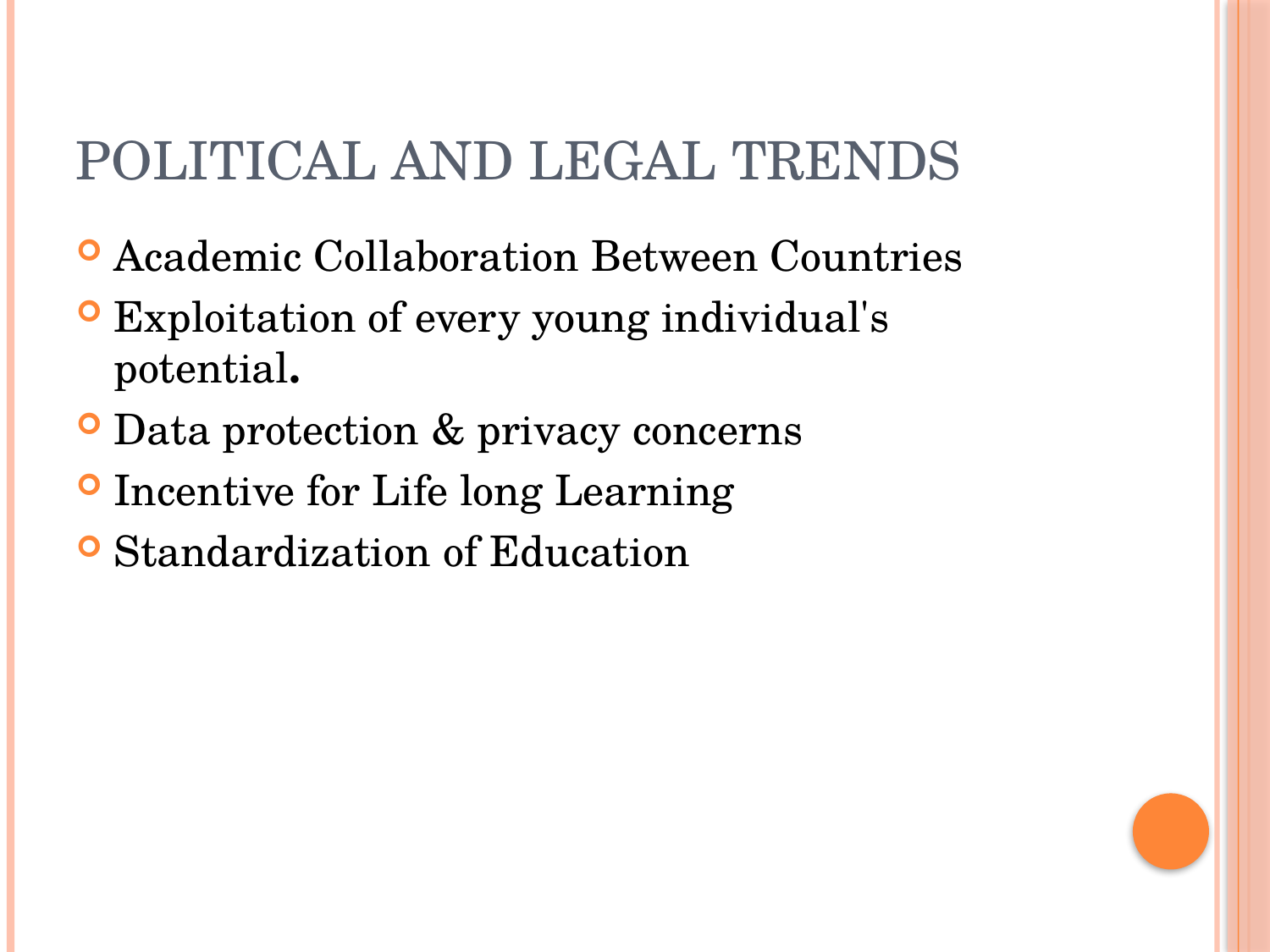

# Political and Legal Trends
Academic Collaboration Between Countries
Exploitation of every young individual's potential.
Data protection & privacy concerns
Incentive for Life long Learning
Standardization of Education